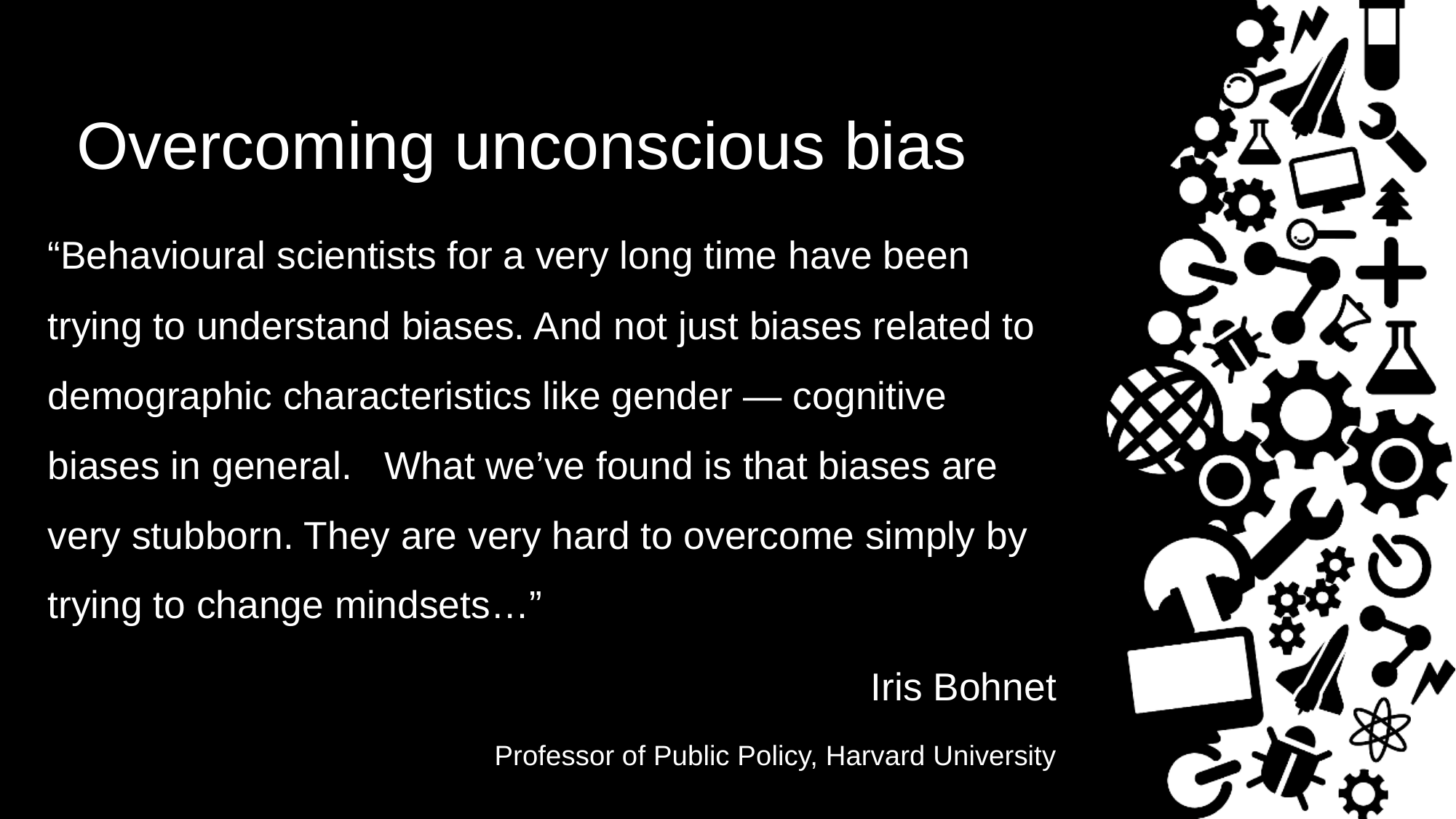

# Overcoming unconscious bias
“Behavioural scientists for a very long time have been trying to understand biases. And not just biases related to demographic characteristics like gender — cognitive biases in general.   What we’ve found is that biases are very stubborn. They are very hard to overcome simply by trying to change mindsets…”
Iris Bohnet
Professor of Public Policy, Harvard University